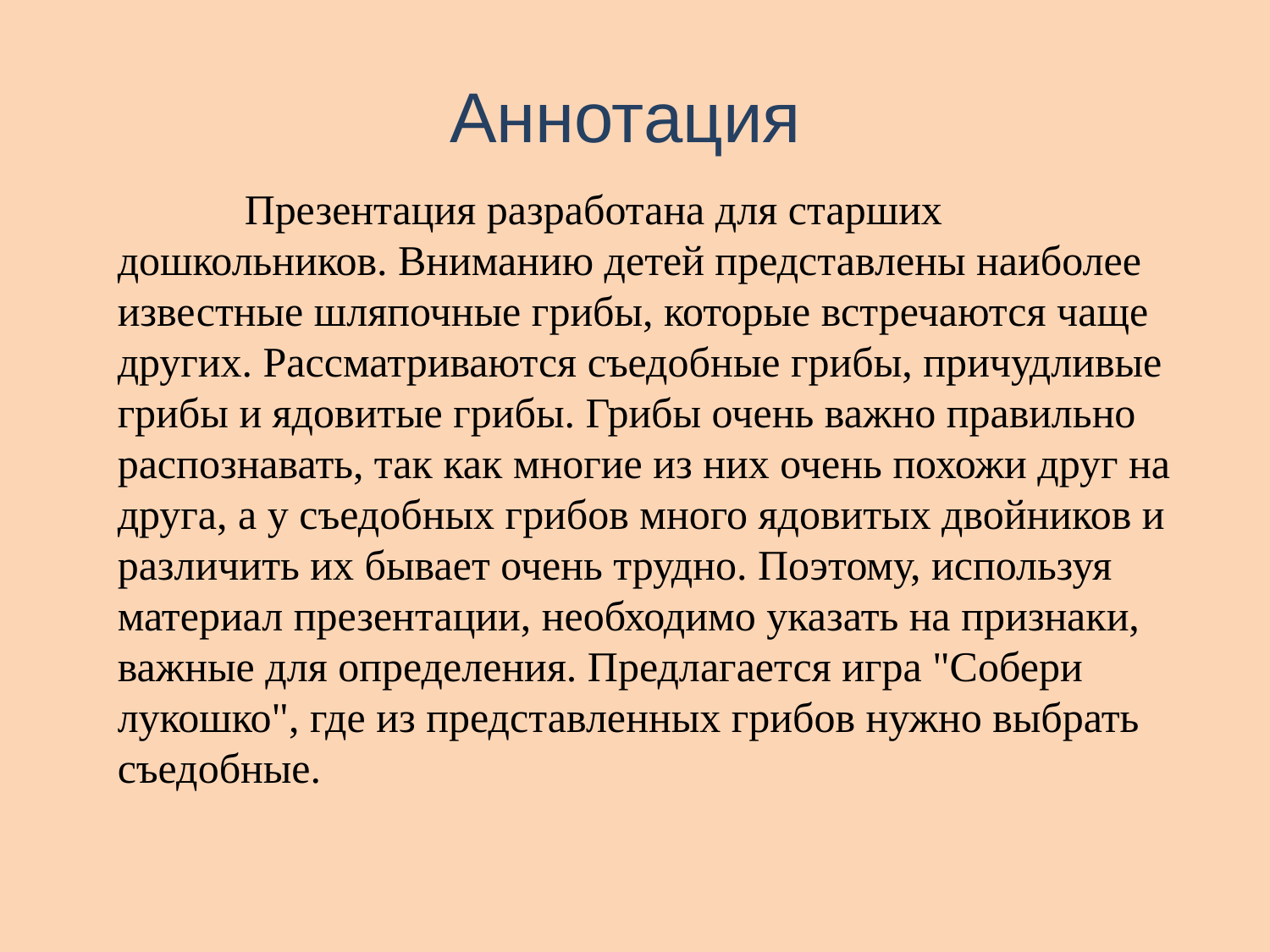

Аннотация
	Презентация разработана для старших дошкольников. Вниманию детей представлены наиболее известные шляпочные грибы, которые встречаются чаще других. Рассматриваются съедобные грибы, причудливые грибы и ядовитые грибы. Грибы очень важно правильно распознавать, так как многие из них очень похожи друг на друга, а у съедобных грибов много ядовитых двойников и различить их бывает очень трудно. Поэтому, используя материал презентации, необходимо указать на признаки, важные для определения. Предлагается игра "Собери лукошко", где из представленных грибов нужно выбрать съедобные.